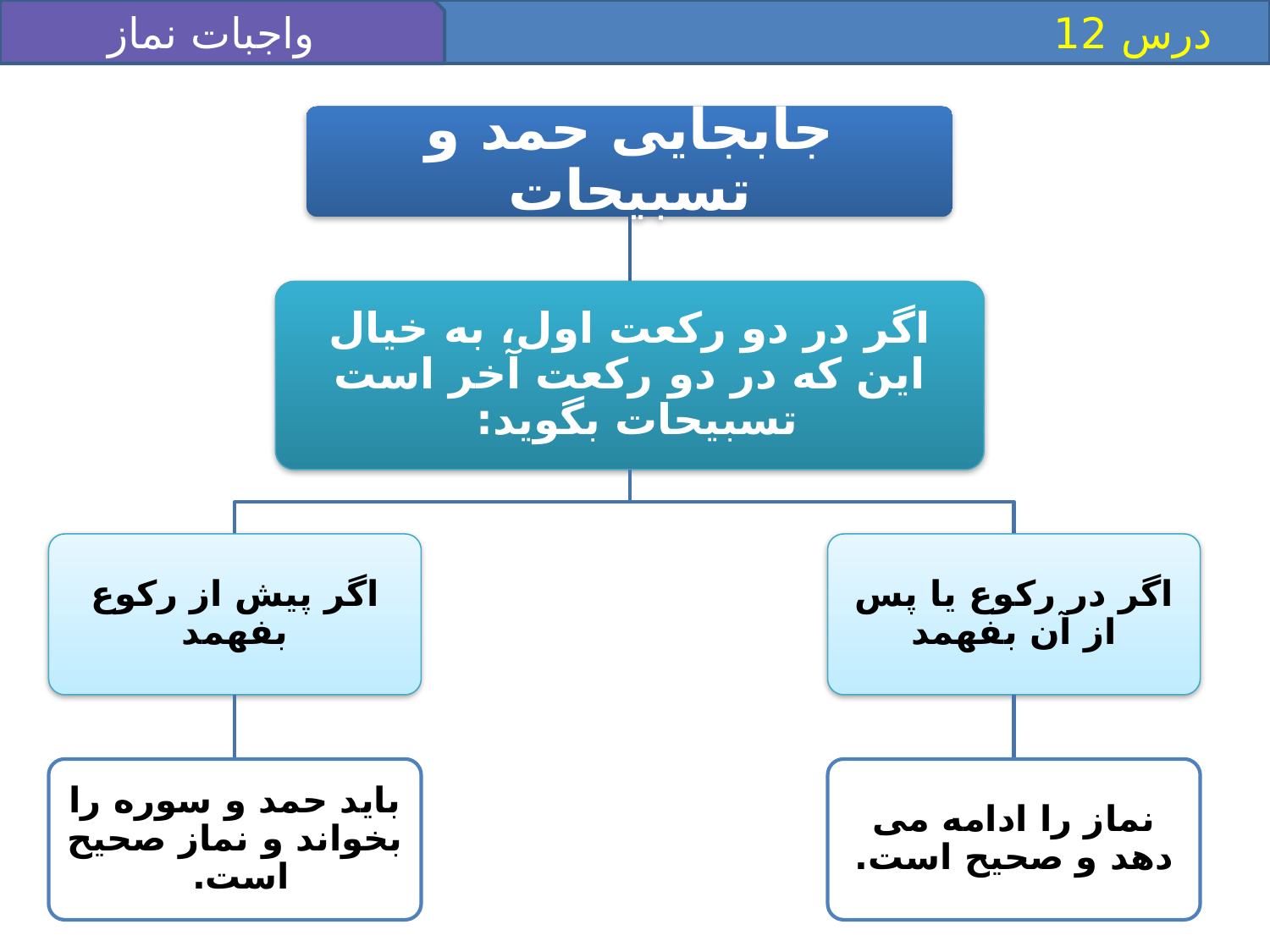

واجبات نماز 2
 درس 12
جابجايى حمد و تسبيحات

اگر در دو رکعت اول، به خيال اين كه در دو ركعت آخر است تسبيحات بگويد:

اگر پيش از ركوع بفهمد

اگر در ركوع يا پس از آن بفهمد

بايد حمد و سوره را بخواند و نماز صحيح است.

نماز را ادامه مى دهد و صحيح است.